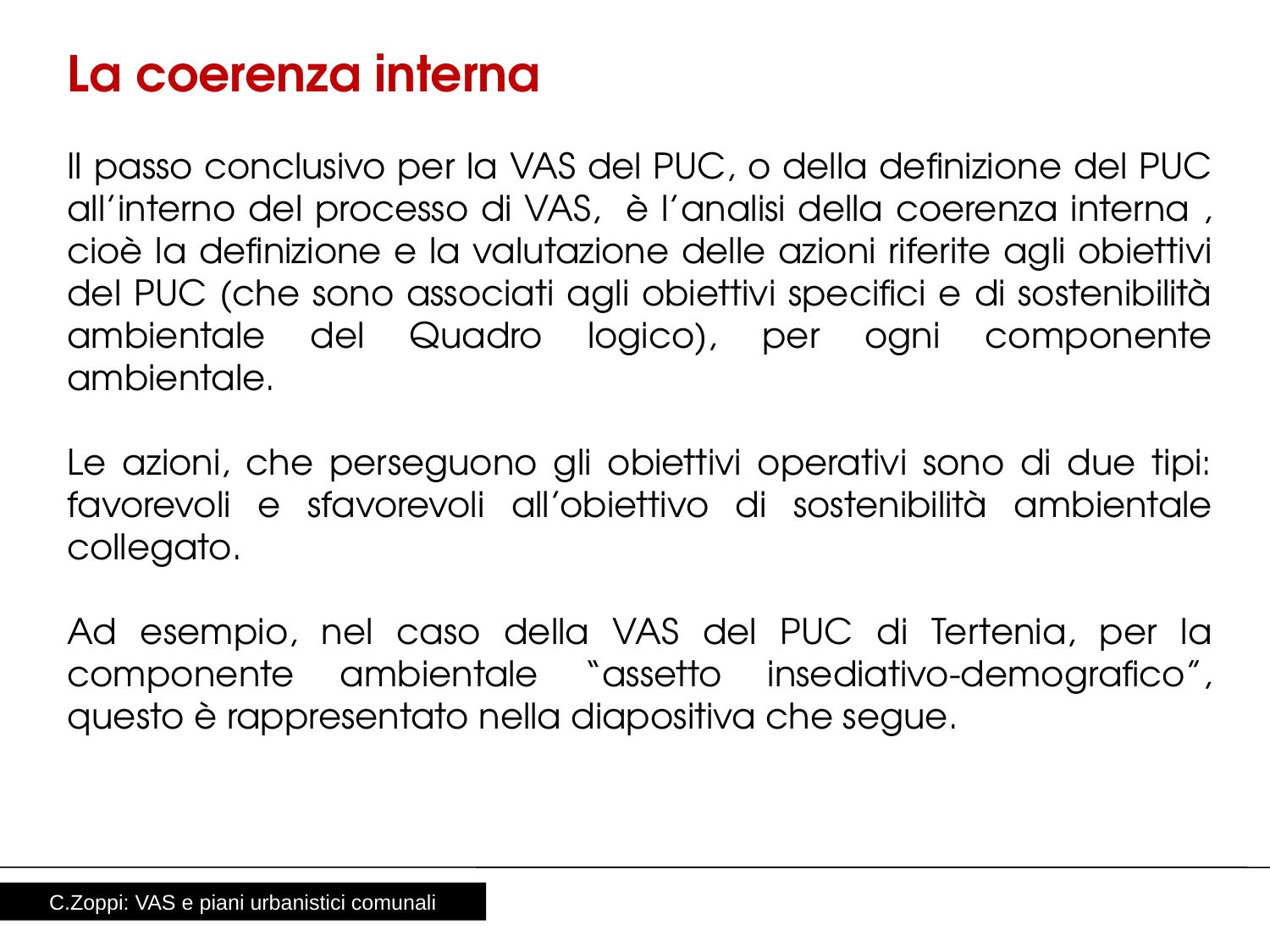

La coerenza interna

Il passo conclusivo per la VAS del PUC, o della definizione del PUC all’interno del processo di VAS,  è l’analisi della coerenza interna , cioè la definizione e la valutazione delle azioni riferite agli obiettivi del PUC (che sono associati agli obiettivi specifici e di sostenibilità ambientale del Quadro logico), per ogni componente ambientale.

Le azioni, che perseguono gli obiettivi operativi sono di due tipi: favorevoli e sfavorevoli all’obiettivo di sostenibilità ambientale collegato.

Ad esempio, nel caso della VAS del PUC di Tertenia, per la componente ambientale “assetto insediativo-demografico”, questo è rappresentato nella diapositiva che segue.